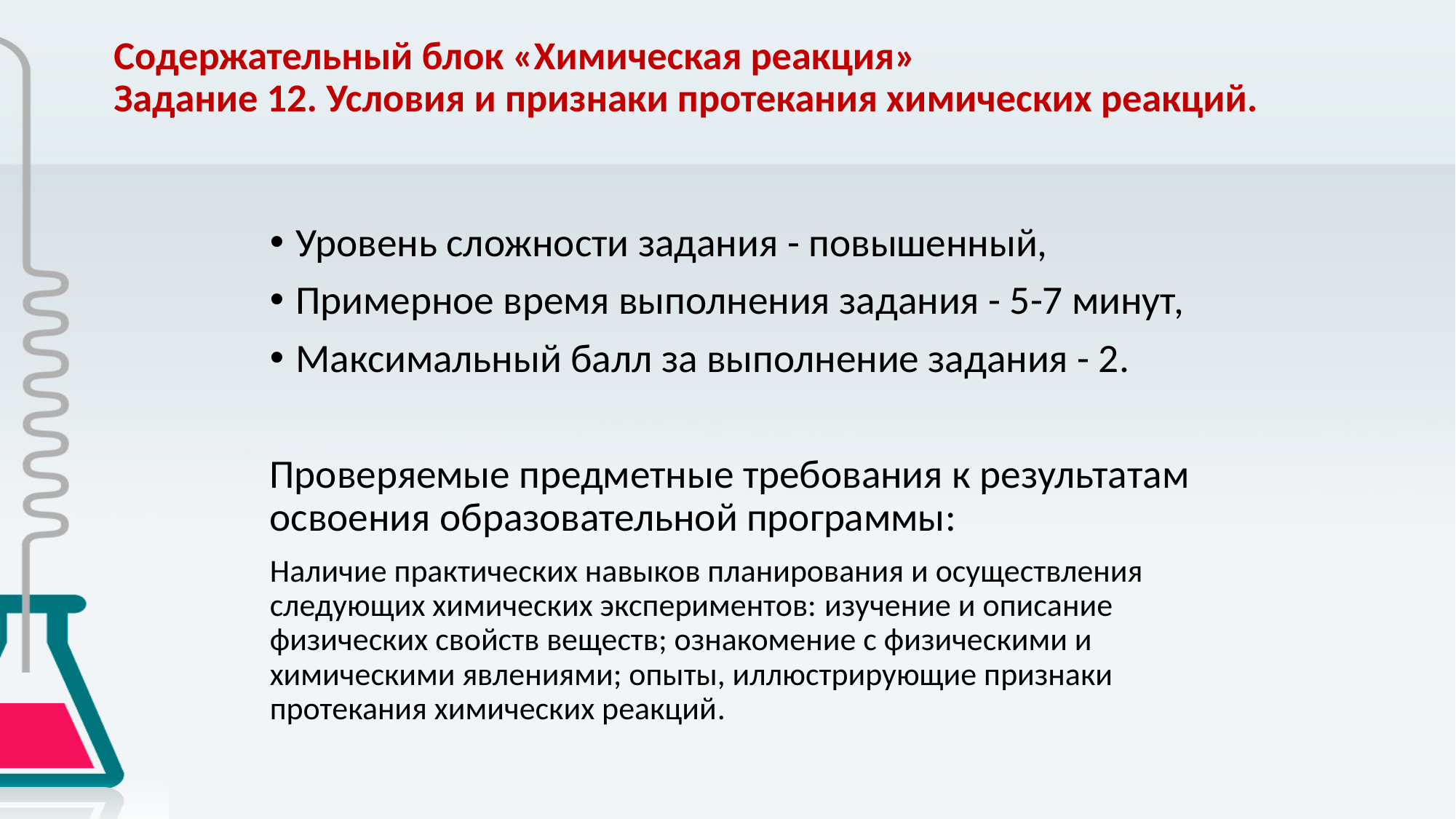

# Содержательный блок «Химическая реакция» Задание 12. Условия и признаки протекания химических реакций.

Уровень сложности задания - повышенный,
Примерное время выполнения задания - 5-7 минут,
Максимальный балл за выполнение задания - 2.

Проверяемые предметные требования к результатам освоения образовательной программы:
Наличие практических навыков планирования и осуществления следующих химических экспериментов: изучение и описание физических свойств веществ; ознакомение с физическими и химическими явлениями; опыты, иллюстрирующие признаки протекания химических реакций.